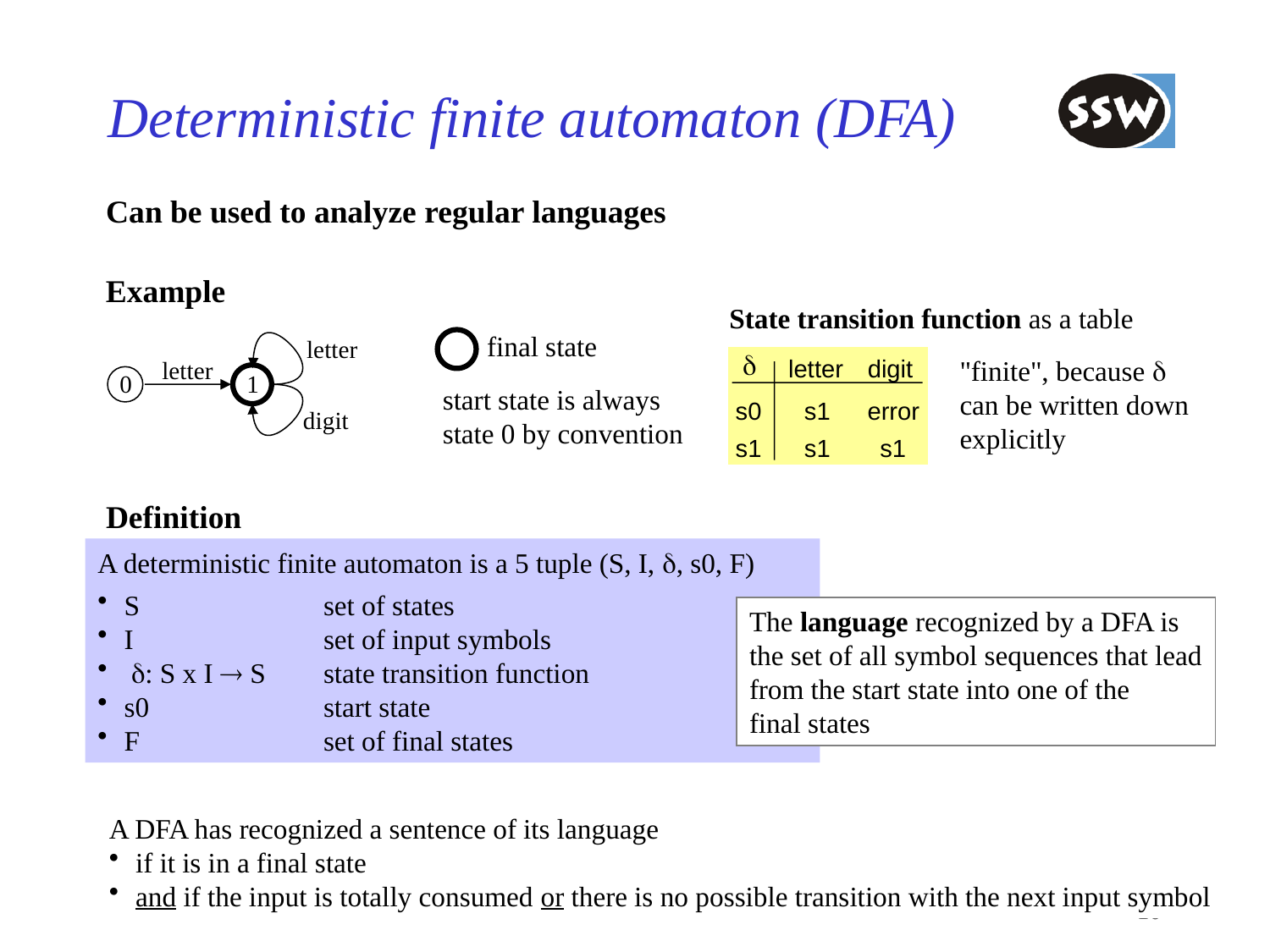

# Deterministic finite automaton (DFA)
Can be used to analyze regular languages
Example
State transition function as a table
δ
"finite", because δ
can be written down
explicitly
letter
digit

s0
s1
error
s1
s1
s1
final state
letter

letter

0
1
start state is always
state 0 by convention

digit
Definition
A deterministic finite automaton is a 5 tuple (S, I, δ, s0, F)
S	set of states
I	set of input symbols
 δ: S x I → S	state transition function
s0	start state
F	set of final states
The language recognized by a DFA is
the set of all symbol sequences that lead
from the start state into one of the
final states
A DFA has recognized a sentence of its language
if it is in a final state
and if the input is totally consumed or there is no possible transition with the next input symbol
10